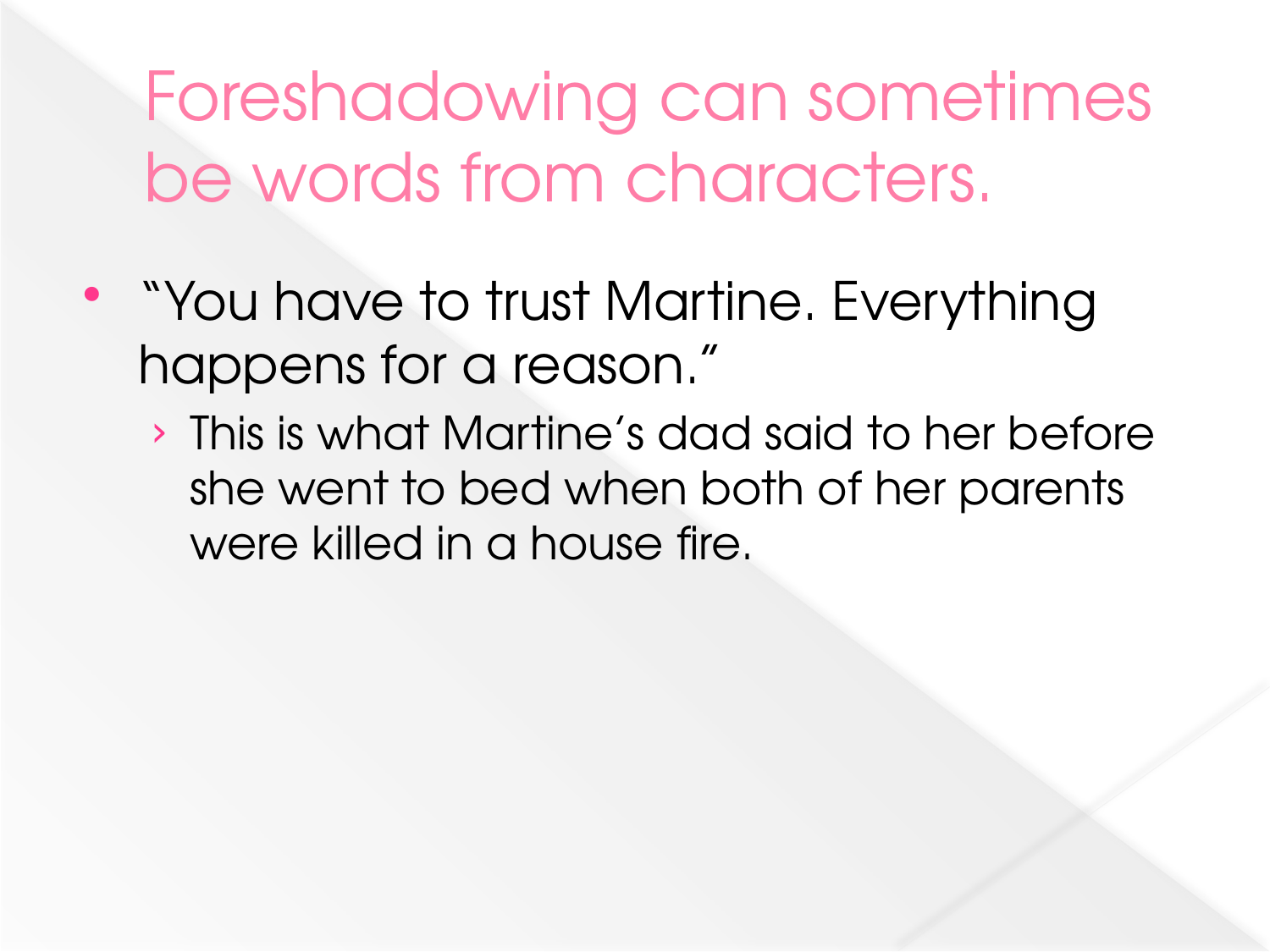

# Foreshadowing can sometimes be words from characters.
“You have to trust Martine. Everything happens for a reason.”
This is what Martine’s dad said to her before she went to bed when both of her parents were killed in a house fire.